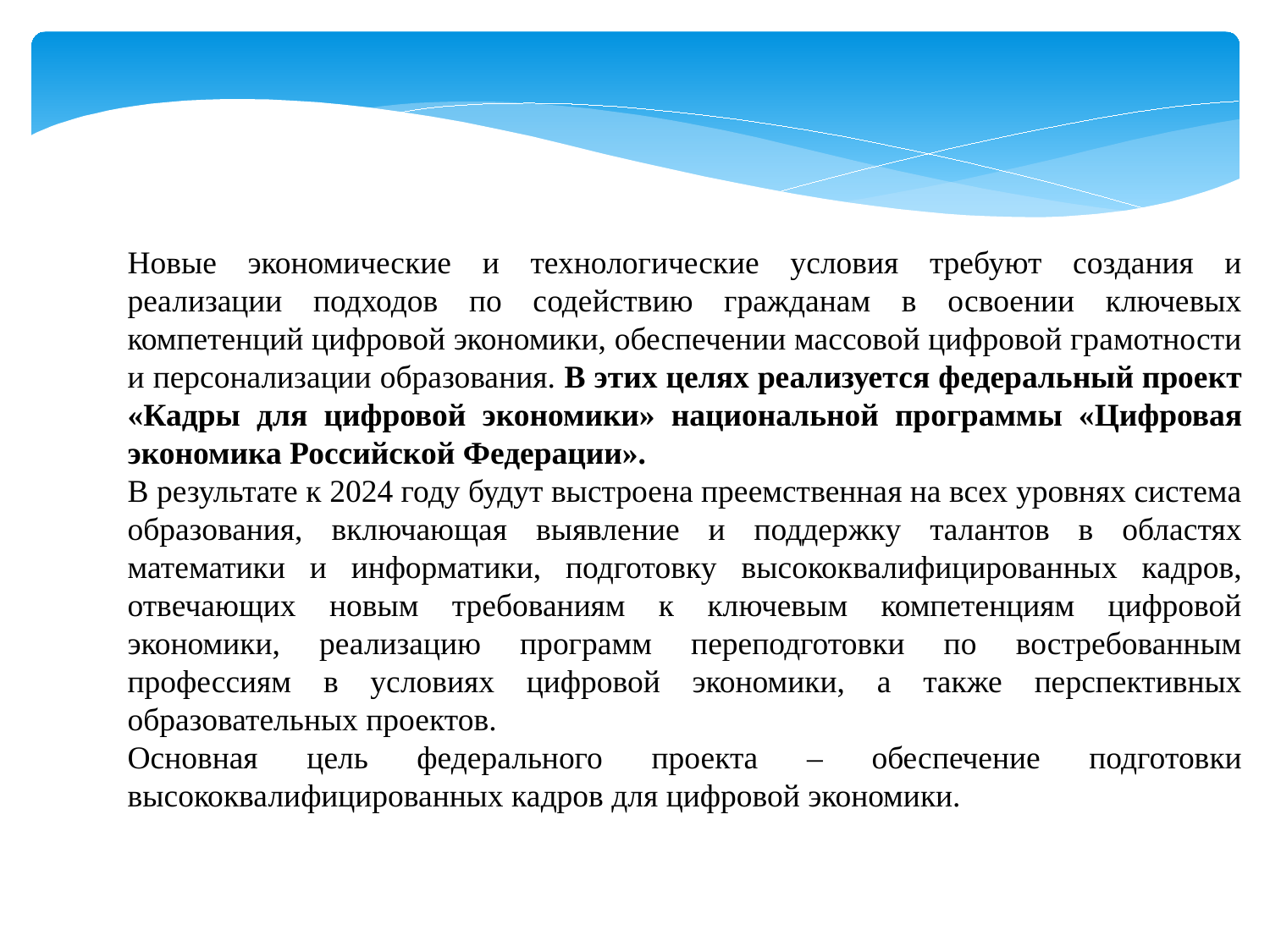

Новые экономические и технологические условия требуют создания и реализации подходов по содействию гражданам в освоении ключевых компетенций цифровой экономики, обеспечении массовой цифровой грамотности и персонализации образования. В этих целях реализуется федеральный проект «Кадры для цифровой экономики» национальной программы «Цифровая экономика Российской Федерации».
В результате к 2024 году будут выстроена преемственная на всех уровнях система образования, включающая выявление и поддержку талантов в областях математики и информатики, подготовку высококвалифицированных кадров, отвечающих новым требованиям к ключевым компетенциям цифровой экономики, реализацию программ переподготовки по востребованным профессиям в условиях цифровой экономики, а также перспективных образовательных проектов.
Основная цель федерального проекта – обеспечение подготовки высококвалифицированных кадров для цифровой экономики.